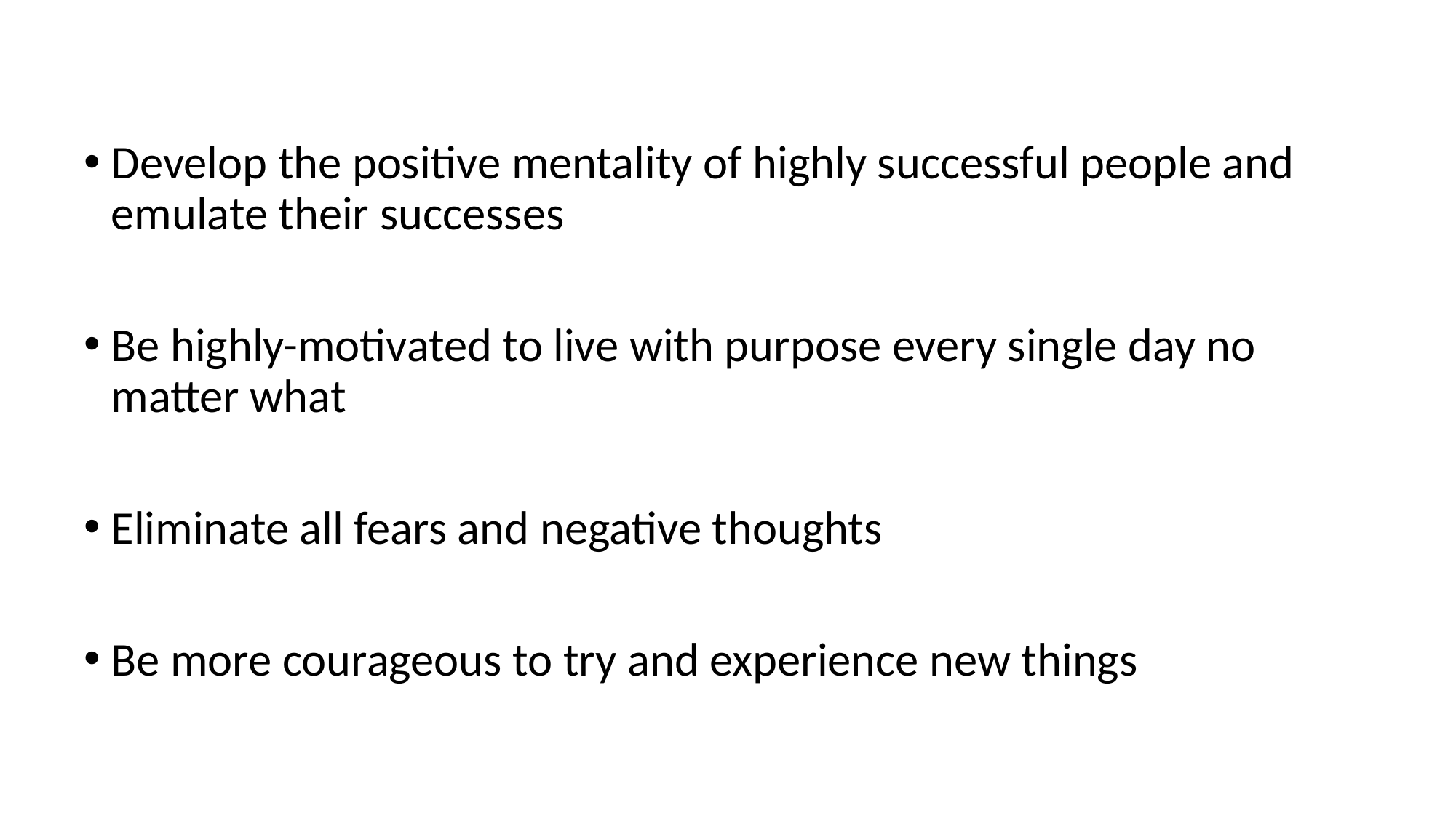

Develop the positive mentality of highly successful people and emulate their successes

Be highly-motivated to live with purpose every single day no matter what

Eliminate all fears and negative thoughts

Be more courageous to try and experience new things